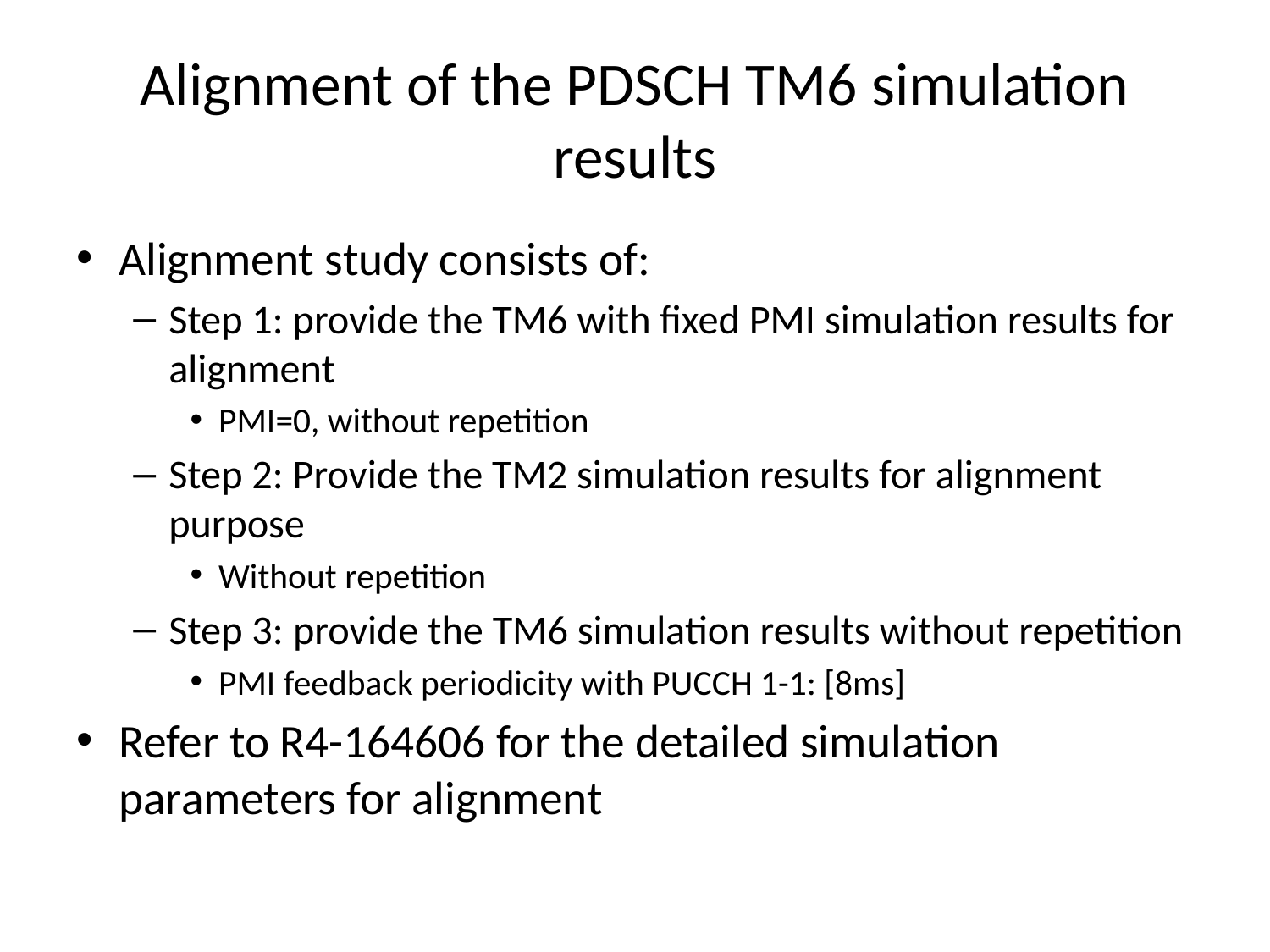

# Alignment of the PDSCH TM6 simulation results
Alignment study consists of:
Step 1: provide the TM6 with fixed PMI simulation results for alignment
PMI=0, without repetition
Step 2: Provide the TM2 simulation results for alignment purpose
Without repetition
Step 3: provide the TM6 simulation results without repetition
PMI feedback periodicity with PUCCH 1-1: [8ms]
Refer to R4-164606 for the detailed simulation parameters for alignment